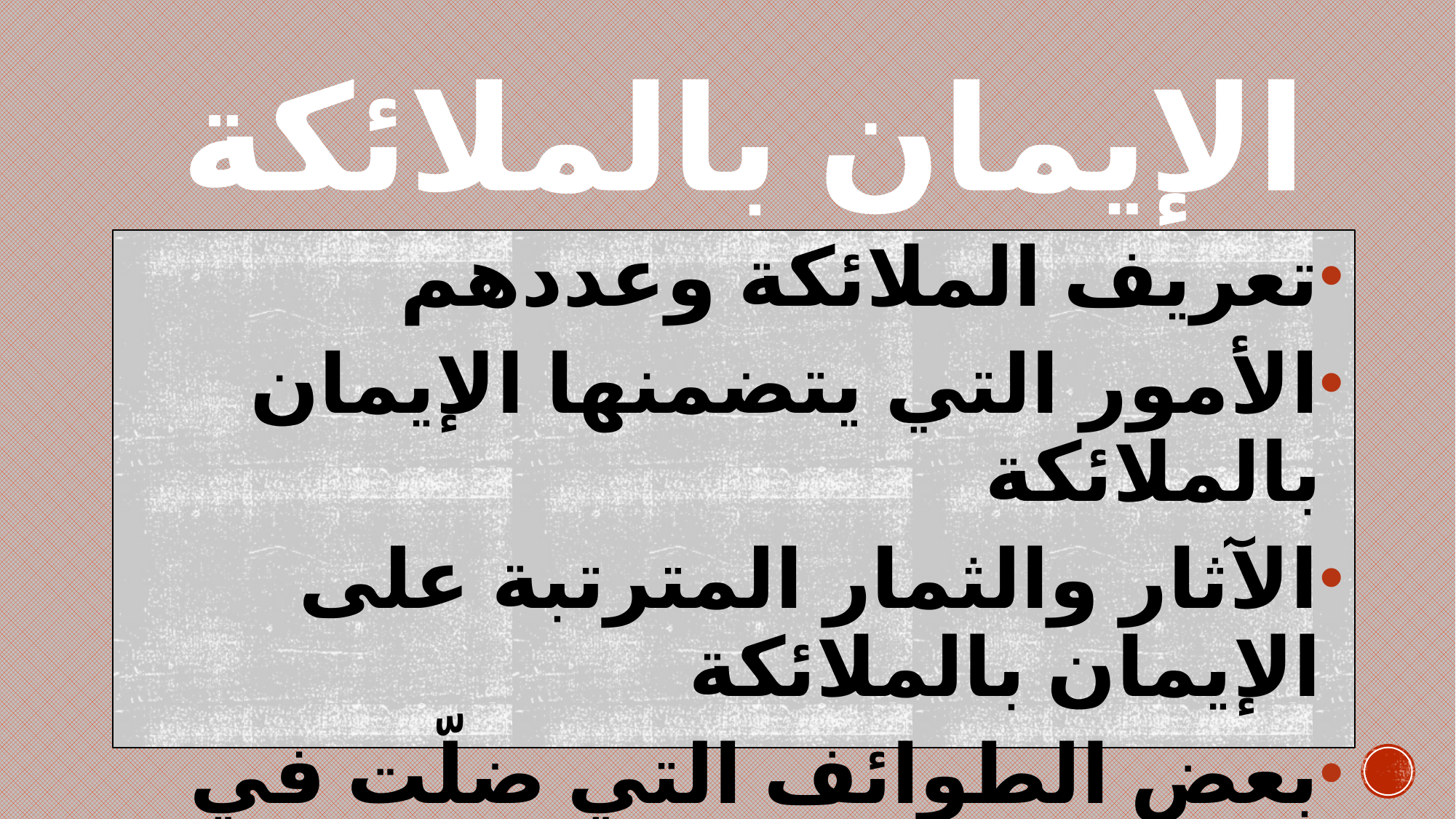

# الإيمان بالملائكة
تعريف الملائكة وعددهم
الأمور التي يتضمنها الإيمان بالملائكة
الآثار والثمار المترتبة على الإيمان بالملائكة
بعض الطوائف التي ضلّت في باب الملائكة